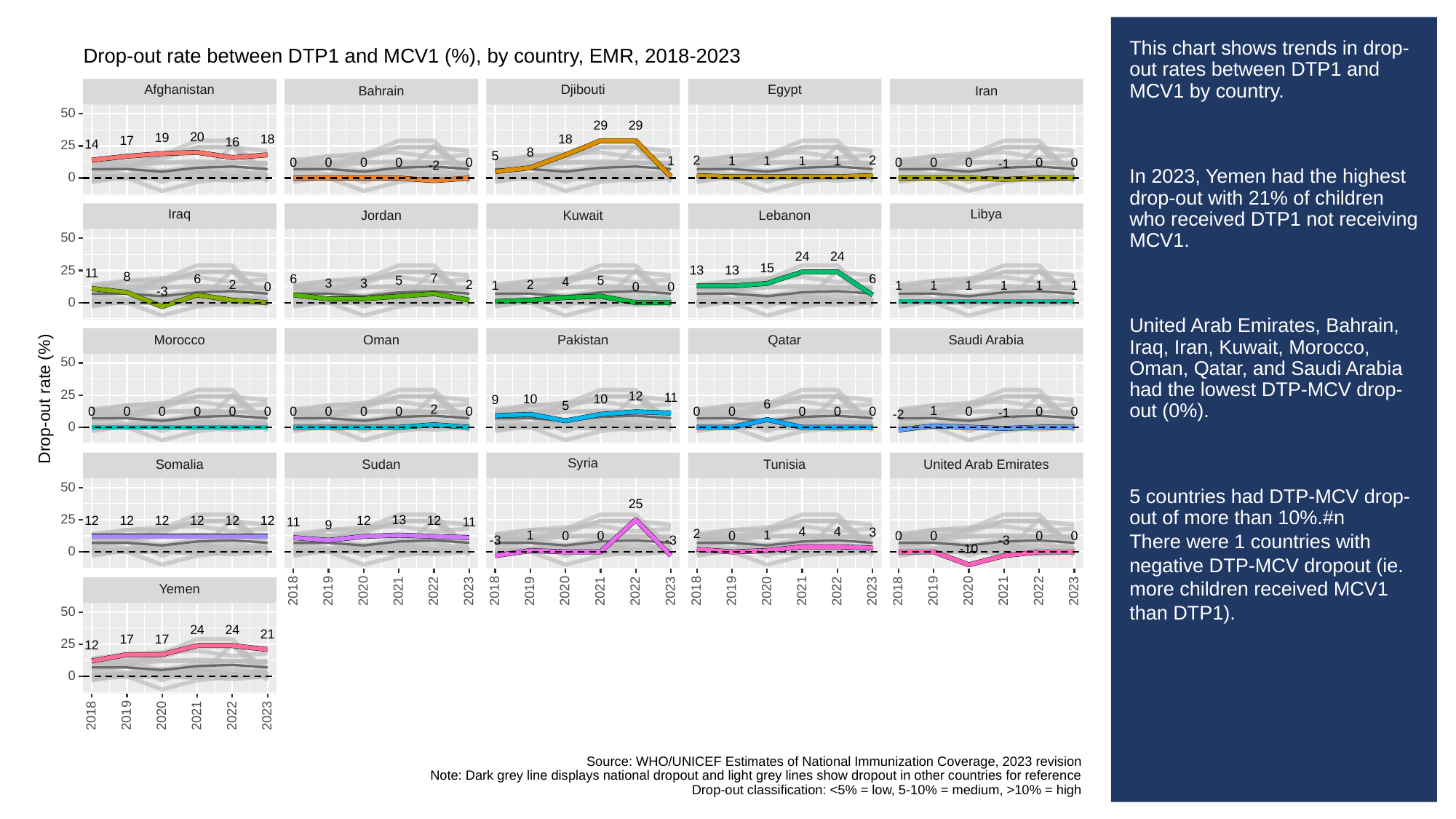

# This chart shows trends in drop-out rates between DTP1 and MCV1 by country.

In 2023, Yemen had the highest drop-out with 21% of children who received DTP1 not receiving MCV1.

United Arab Emirates, Bahrain, Iraq, Iran, Kuwait, Morocco, Oman, Qatar, and Saudi Arabia had the lowest DTP-MCV drop-out (0%).

5 countries had DTP-MCV drop-out of more than 10%.#n
There were 1 countries with negative DTP-MCV dropout (ie. more children received MCV1 than DTP1).

Drop-out rate between DTP1 and MCV1 (%), by country, EMR, 2018-2023

Afghanistan
Djibouti
Egypt
Bahrain
Iran

50

29
29

20
19
18
18
17
16
14

25

8
5

2
2
1
1
1
1
1
0
0
0
0
0
0
0
0
0
0
-1
-2

0

Libya
Iraq
Jordan
Kuwait
Lebanon

50

24
24

15

25
13
13
11

8
7
6
6
6
5
5

4
3
3
2
2
2
1
1
1
1
1
1
1
0
0
0

-3

0

Qatar
Oman
Saudi Arabia
Morocco
Pakistan

50

25
Drop-out rate (%)
12
11
10
10

9

6
5

2
1
0
0
0
0
0
0
0
0
0
0
0
0
0
0
0
0
0
0
0
-1
-2

0

Syria
Somalia
Sudan
United Arab Emirates
Tunisia

50

25

25
13
12
12
12
12
12
12
12
12
11
11

9

4
4
3
2
1
1
0
0
0
0
0
0
0

-3
-3
-3

-10

0

Yemen
2023
2023
2023
2023
2018
2019
2020
2021
2022
2018
2019
2020
2021
2022
2018
2019
2020
2021
2022
2018
2019
2020
2021
2022

50

24
24

21
17
17

25
12

0

2023
2018
2019
2020
2021
2022
Source: WHO/UNICEF Estimates of National Immunization Coverage, 2023 revision
Note: Dark grey line displays national dropout and light grey lines show dropout in other countries for reference
Drop-out classification: <5% = low, 5-10% = medium, >10% = high